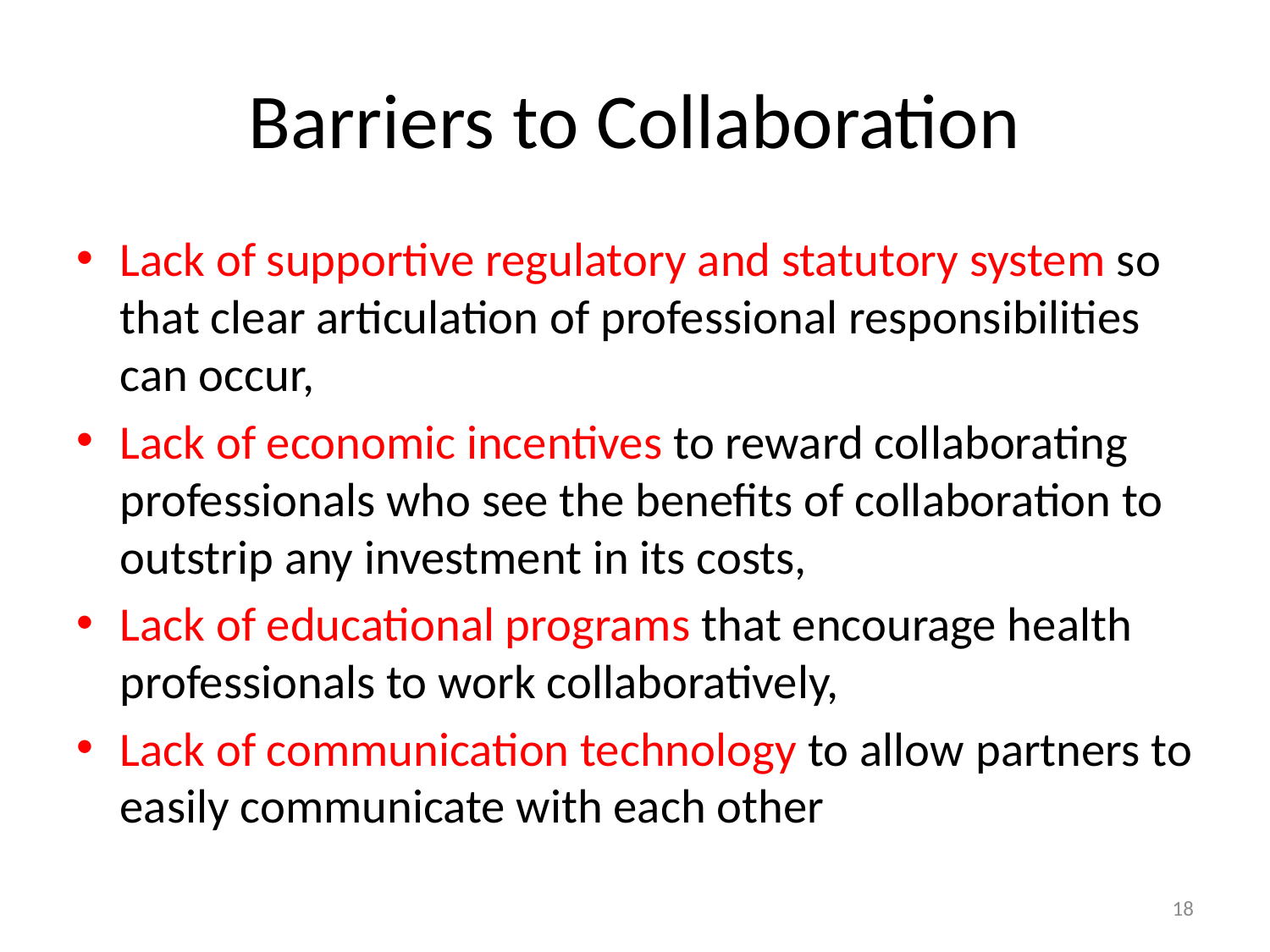

# Barriers to Collaboration
Lack of supportive regulatory and statutory system so that clear articulation of professional responsibilities can occur,
Lack of economic incentives to reward collaborating professionals who see the benefits of collaboration to outstrip any investment in its costs,
Lack of educational programs that encourage health professionals to work collaboratively,
Lack of communication technology to allow partners to easily communicate with each other
18